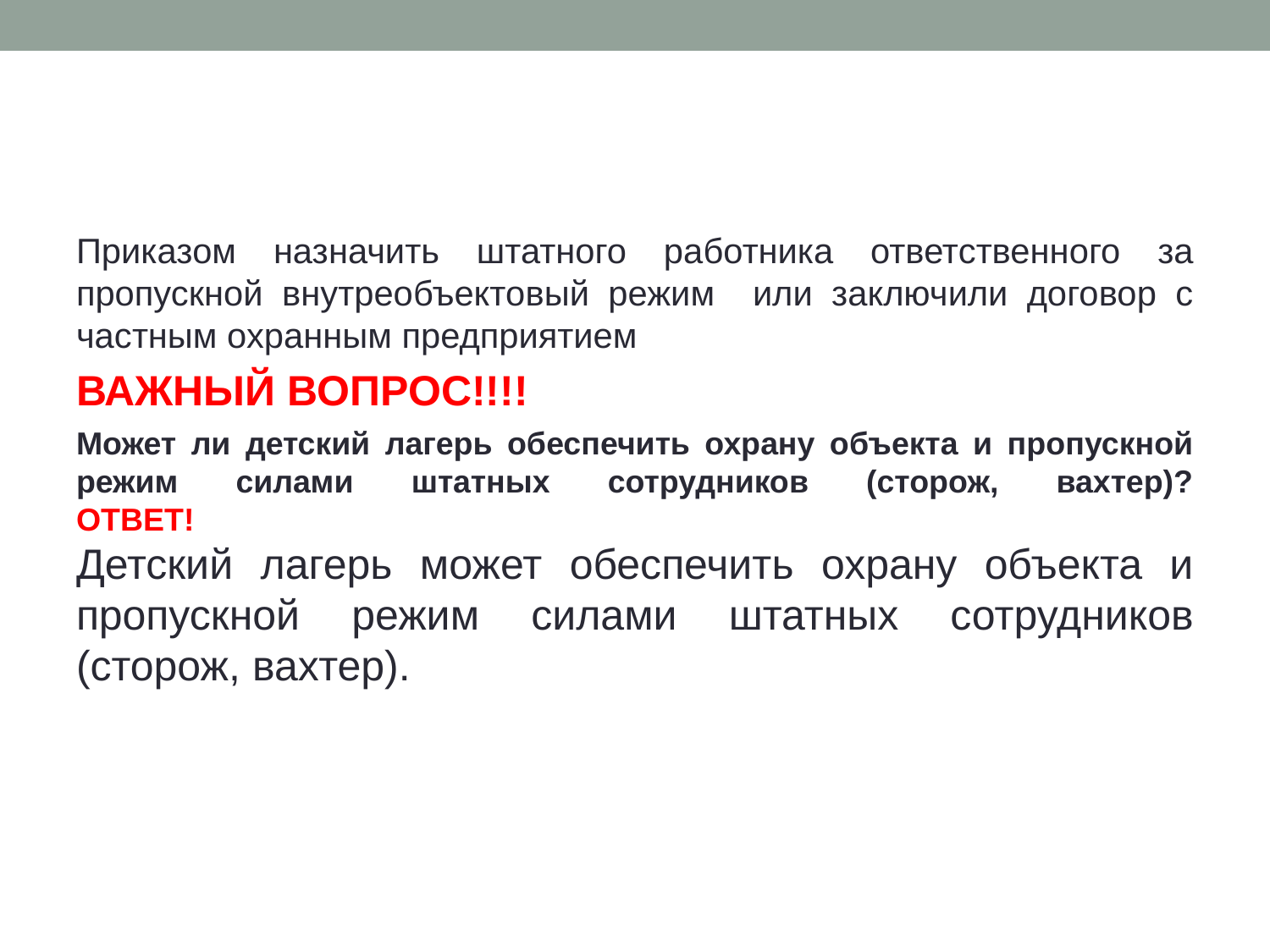

#
Приказом назначить штатного работника ответственного за пропускной внутреобъектовый режим  или заключили договор с частным охранным предприятием
ВАЖНЫЙ ВОПРОС!!!!
Может ли детский лагерь обеспечить охрану объекта и пропускной режим силами штатных сотрудников (сторож, вахтер)?
ОТВЕТ!
Детский лагерь может обеспечить охрану объекта и пропускной режим силами штатных сотрудников (сторож, вахтер).